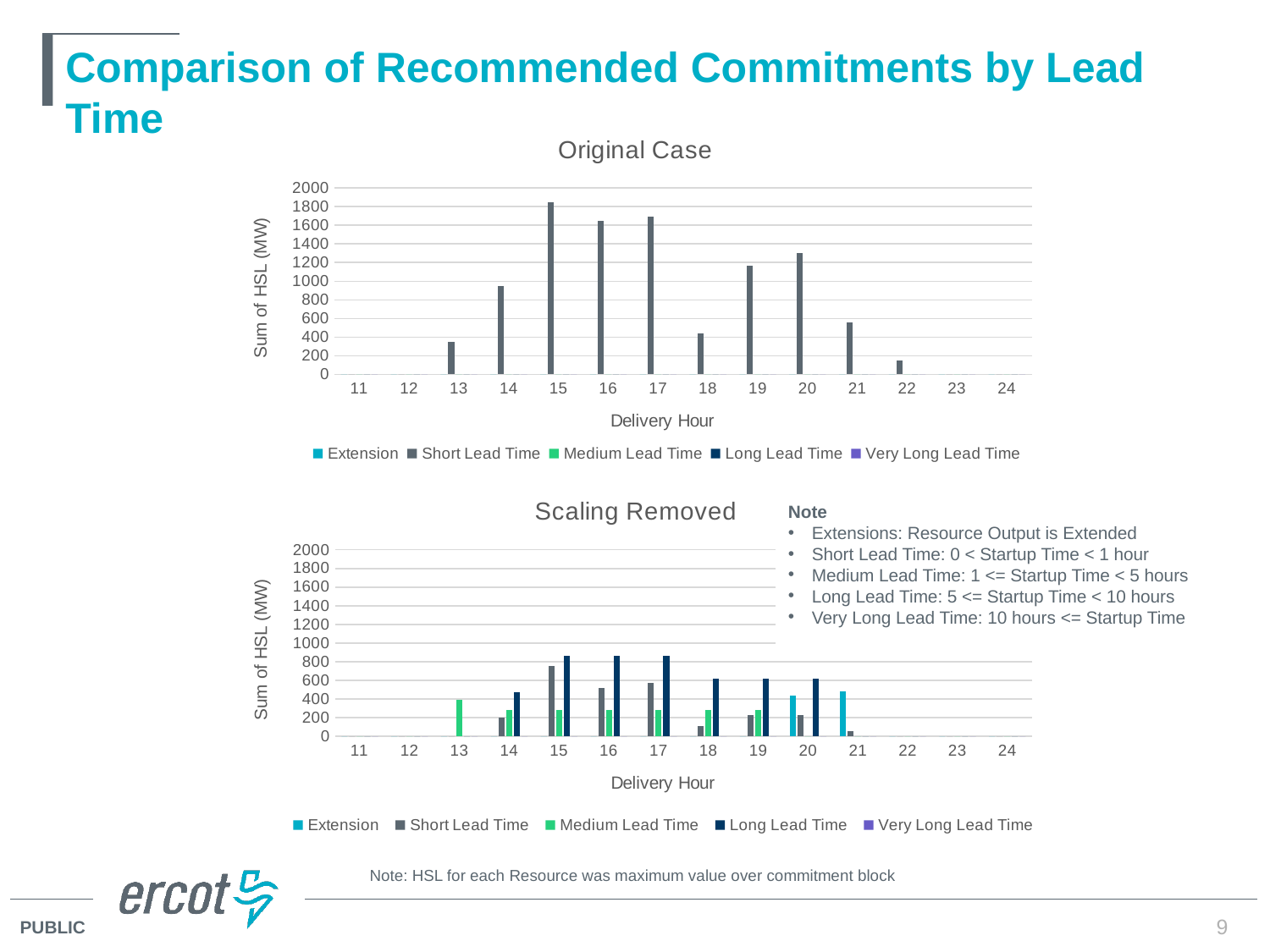

# Comparison of Recommended Commitments by Lead Time

### Chart: Original Case

| Category |  |  |  |  |  |
|---|---|---|---|---|---|
| 11 | 0.0 | 0.0 | 0.0 | 0.0 | 0.0 |
| 12 | 0.0 | 0.0 | 0.0 | 0.0 | 0.0 |
| 13 | 0.0 | 346.0 | 0.0 | 0.0 | 0.0 |
| 14 | 0.0 | 951.0 | 0.0 | 0.0 | 0.0 |
| 15 | 0.0 | 1841.8 | 0.0 | 0.0 | 0.0 |
| 16 | 0.0 | 1649.0 | 0.0 | 0.0 | 0.0 |
| 17 | 0.0 | 1694.0 | 0.0 | 0.0 | 0.0 |
| 18 | 0.0 | 443.0 | 0.0 | 0.0 | 0.0 |
| 19 | 0.0 | 1169.0 | 0.0 | 0.0 | 0.0 |
| 20 | 0.0 | 1305.0 | 0.0 | 0.0 | 0.0 |
| 21 | 0.0 | 558.0 | 0.0 | 0.0 | 0.0 |
| 22 | 0.0 | 152.0 | 0.0 | 0.0 | 0.0 |
| 23 | 0.0 | 0.0 | 0.0 | 0.0 | 0.0 |
| 24 | 0.0 | 0.0 | 0.0 | 0.0 | 0.0 |

### Chart: Scaling Removed

| Category |  |  |  |  |  |
|---|---|---|---|---|---|
| 11 | 0.0 | 0.0 | 0.0 | 0.0 | 0.0 |
| 12 | 0.0 | 0.0 | 0.0 | 0.0 | 0.0 |
| 13 | 0.0 | 0.0 | 395.0 | 0.0 | 0.0 |
| 14 | 0.0 | 203.0 | 280.0 | 469.0 | 0.0 |
| 15 | 0.0 | 755.4 | 280.0 | 861.0 | 0.0 |
| 16 | 0.0 | 521.0 | 280.0 | 861.0 | 0.0 |
| 17 | 0.0 | 576.4 | 280.0 | 861.0 | 0.0 |
| 18 | 0.0 | 113.0 | 280.0 | 622.0 | 0.0 |
| 19 | 0.0 | 226.0 | 280.0 | 622.0 | 0.0 |
| 20 | 435.0 | 226.0 | 0.0 | 622.0 | 0.0 |
| 21 | 484.0 | 56.5 | 0.0 | 0.0 | 0.0 |
| 22 | 0.0 | 0.0 | 0.0 | 0.0 | 0.0 |
| 23 | 0.0 | 0.0 | 0.0 | 0.0 | 0.0 |
| 24 | 0.0 | 0.0 | 0.0 | 0.0 | 0.0 |
Note
Extensions: Resource Output is Extended
Short Lead Time: 0 < Startup Time < 1 hour
Medium Lead Time: 1 <= Startup Time < 5 hours
Long Lead Time: 5 <= Startup Time < 10 hours
Very Long Lead Time: 10 hours <= Startup Time

Note: HSL for each Resource was maximum value over commitment block
9